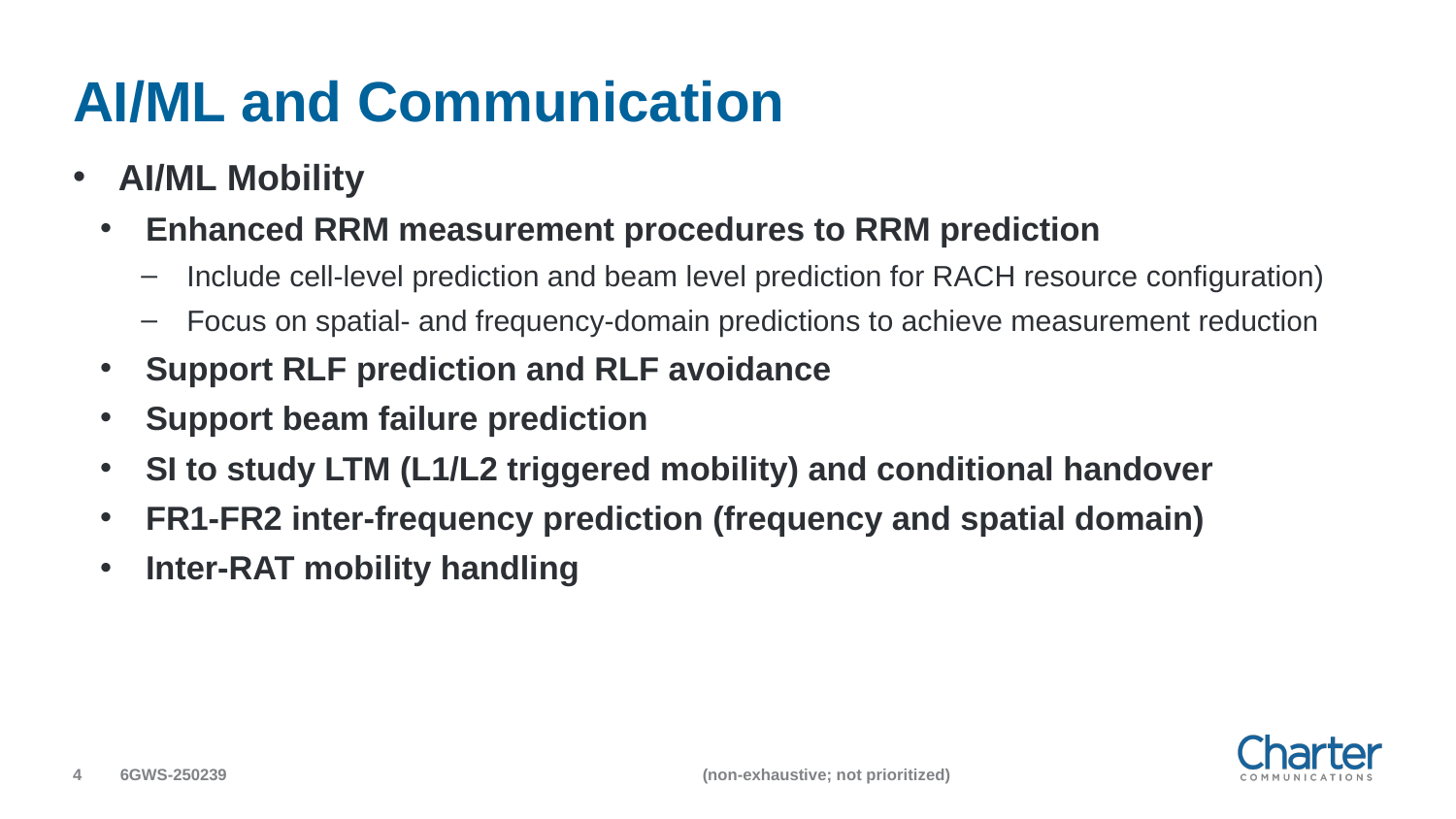

# AI/ML and Communication
AI/ML Mobility
Enhanced RRM measurement procedures to RRM prediction
Include cell-level prediction and beam level prediction for RACH resource configuration)
Focus on spatial- and frequency-domain predictions to achieve measurement reduction
Support RLF prediction and RLF avoidance
Support beam failure prediction
SI to study LTM (L1/L2 triggered mobility) and conditional handover
FR1-FR2 inter-frequency prediction (frequency and spatial domain)
Inter-RAT mobility handling

4